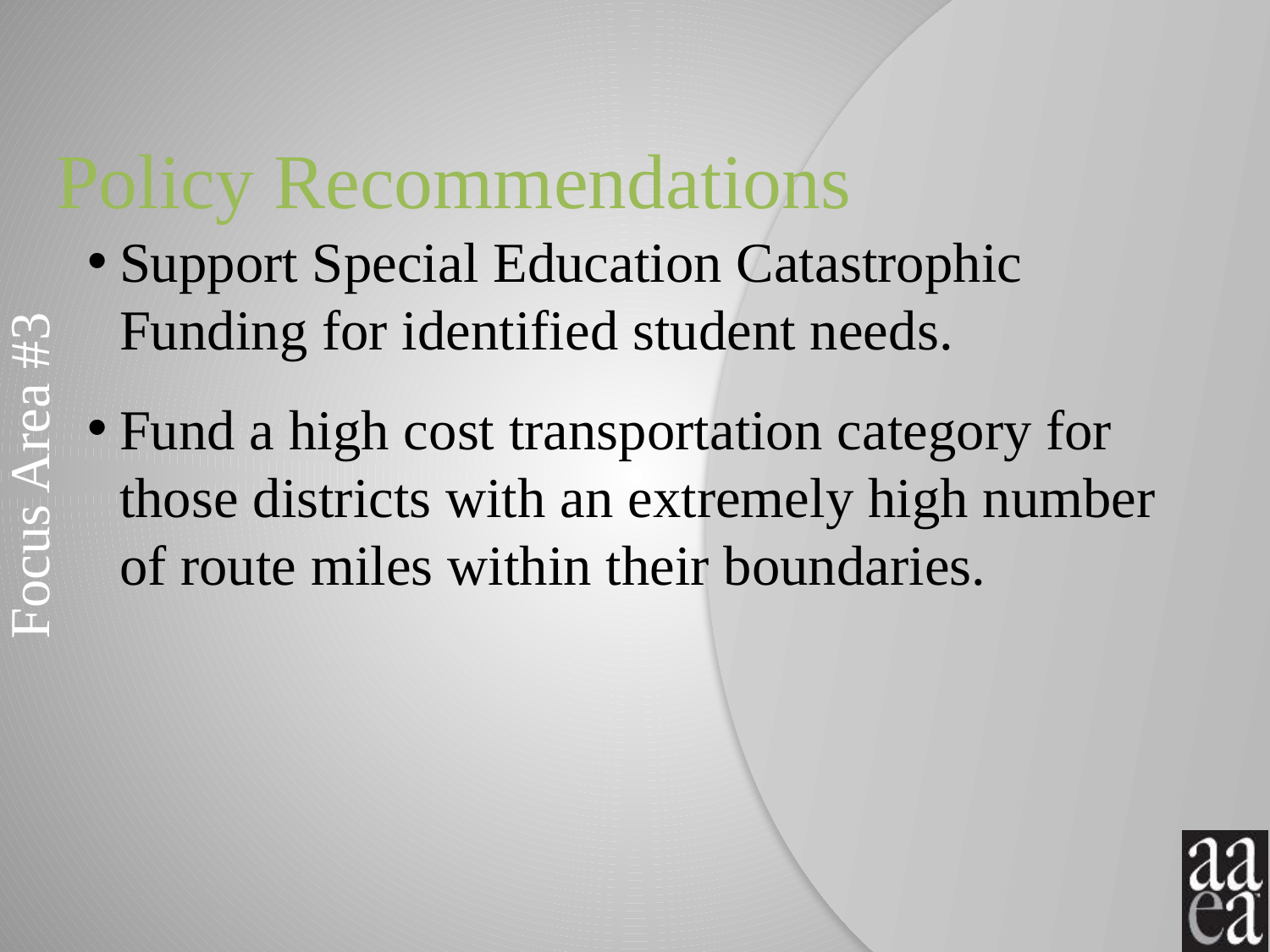

# Policy Recommendations
Support Special Education Catastrophic Funding for identified student needs.
Fund a high cost transportation category for those districts with an extremely high number of route miles within their boundaries.
Focus Area #3